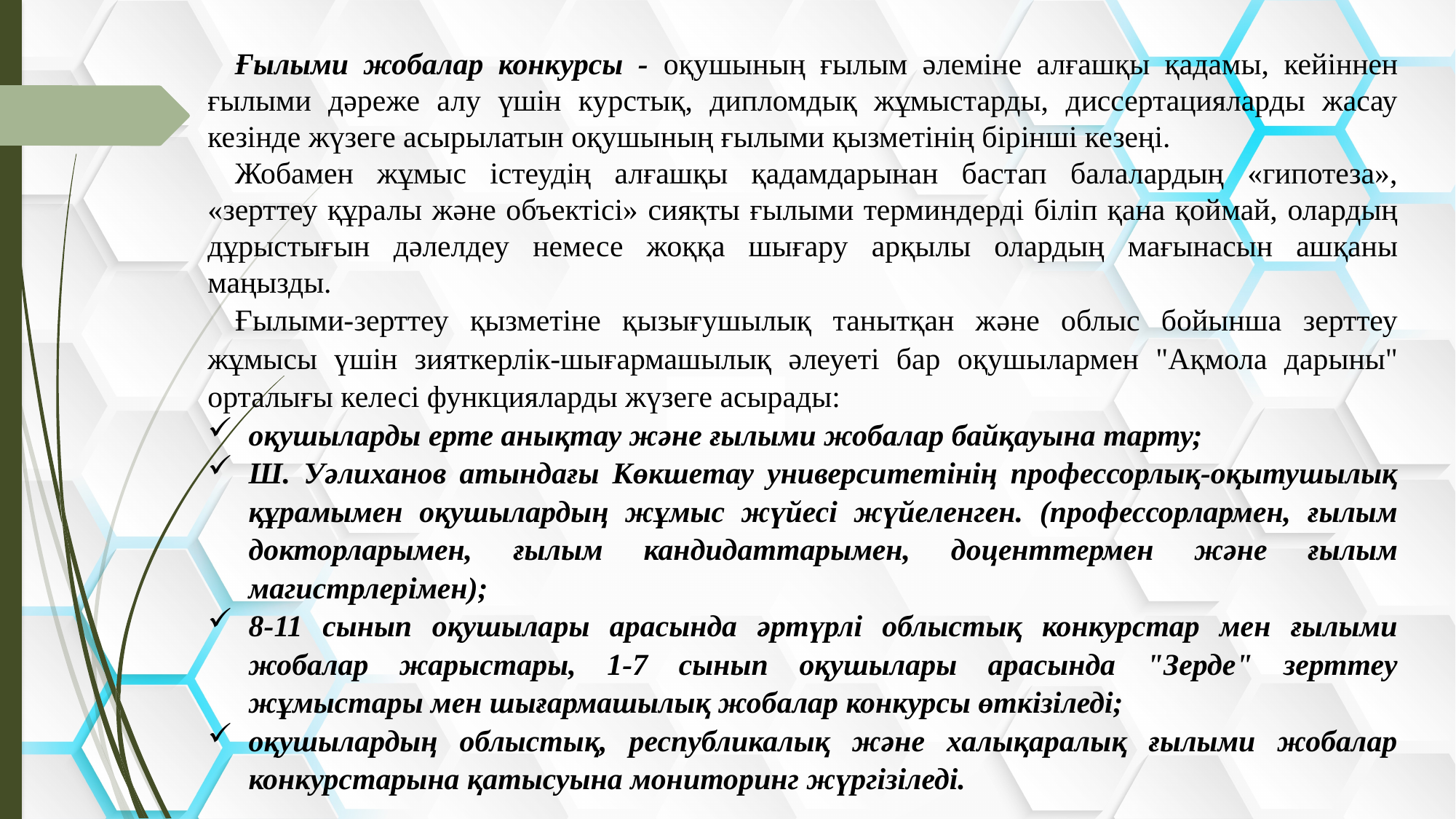

Ғылыми жобалар конкурсы - оқушының ғылым әлеміне алғашқы қадамы, кейіннен ғылыми дәреже алу үшін курстық, дипломдық жұмыстарды, диссертацияларды жасау кезінде жүзеге асырылатын оқушының ғылыми қызметінің бірінші кезеңі.
Жобамен жұмыс істеудің алғашқы қадамдарынан бастап балалардың «гипотеза», «зерттеу құралы және объектісі» сияқты ғылыми терминдерді біліп қана қоймай, олардың дұрыстығын дәлелдеу немесе жоққа шығару арқылы олардың мағынасын ашқаны маңызды.
Ғылыми-зерттеу қызметіне қызығушылық танытқан және облыс бойынша зерттеу жұмысы үшін зияткерлік-шығармашылық әлеуеті бар оқушылармен "Ақмола дарыны" орталығы келесі функцияларды жүзеге асырады:
оқушыларды ерте анықтау және ғылыми жобалар байқауына тарту;
Ш. Уәлиханов атындағы Көкшетау университетінің профессорлық-оқытушылық құрамымен оқушылардың жұмыс жүйесі жүйеленген. (профессорлармен, ғылым докторларымен, ғылым кандидаттарымен, доценттермен және ғылым магистрлерімен);
8-11 сынып оқушылары арасында әртүрлі облыстық конкурстар мен ғылыми жобалар жарыстары, 1-7 сынып оқушылары арасында "Зерде" зерттеу жұмыстары мен шығармашылық жобалар конкурсы өткізіледі;
оқушылардың облыстық, республикалық және халықаралық ғылыми жобалар конкурстарына қатысуына мониторинг жүргізіледі.